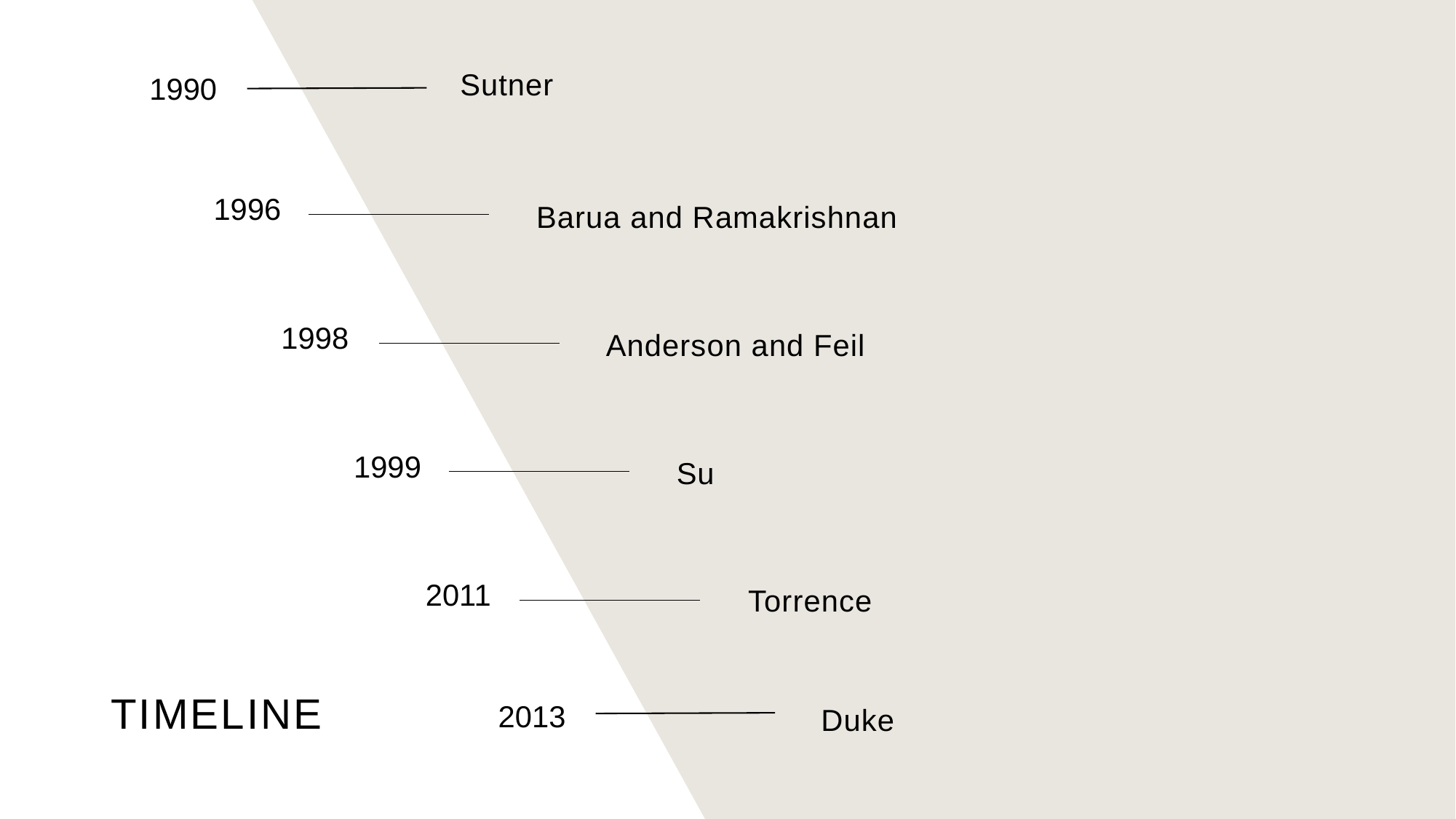

1990
Sutner
1996
Barua and Ramakrishnan

1998
Anderson and Feil

1999
Su
2011
Torrence
# TIMELINE
2013
Duke